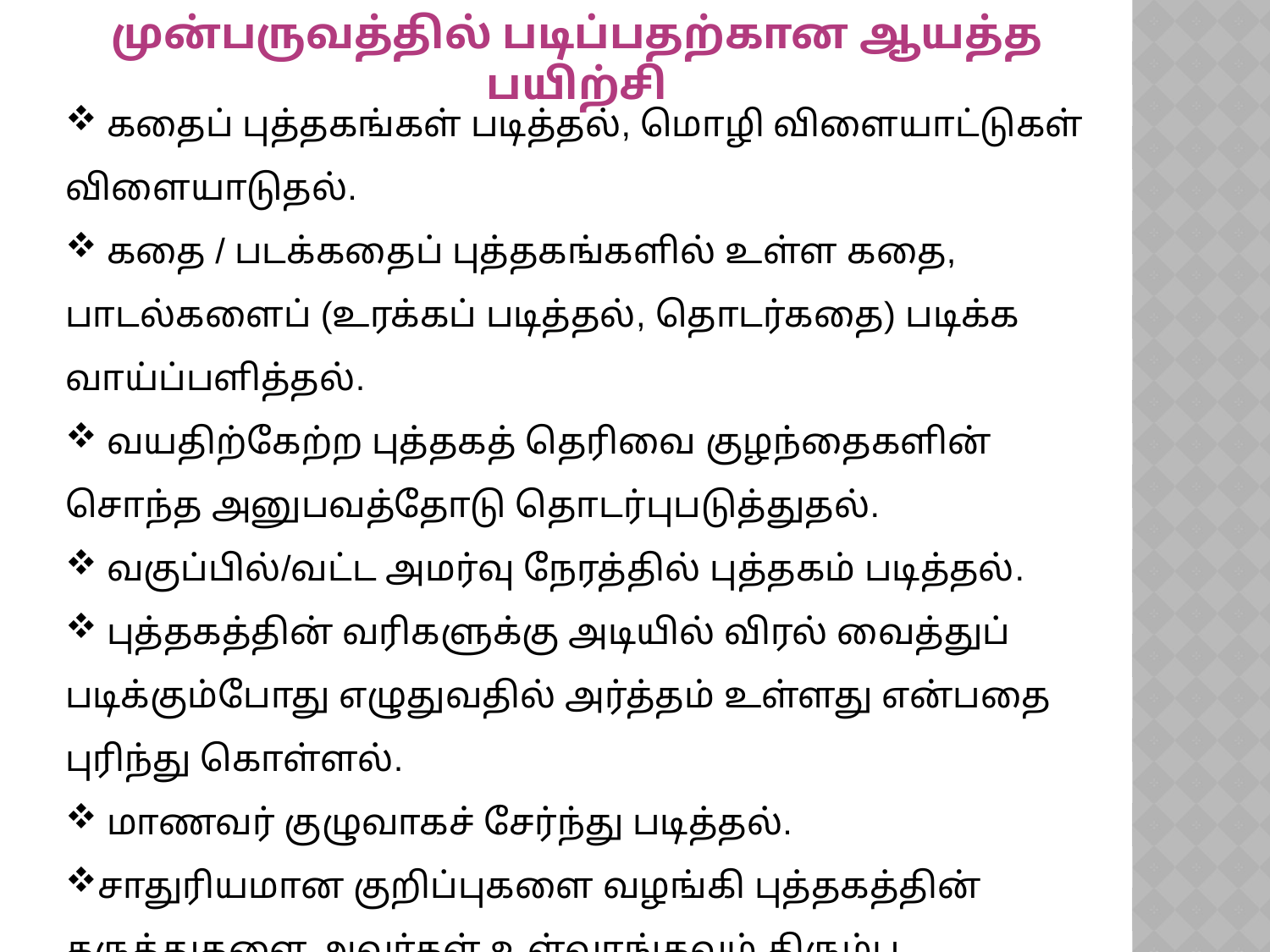

முன்பருவத்தில் படிப்பதற்கான ஆயத்த பயிற்சி
 கதைப் புத்தகங்கள் படித்தல், மொழி விளையாட்டுகள் விளையாடுதல்.
 கதை / படக்கதைப் புத்தகங்களில் உள்ள கதை, பாடல்களைப் (உரக்கப் படித்தல், தொடர்கதை) படிக்க வாய்ப்பளித்தல்.
 வயதிற்கேற்ற புத்தகத் தெரிவை குழந்தைகளின் சொந்த அனுபவத்தோடு தொடர்புபடுத்துதல்.
 வகுப்பில்/வட்ட அமர்வு நேரத்தில் புத்தகம் படித்தல்.
 புத்தகத்தின் வரிகளுக்கு அடியில் விரல் வைத்துப் படிக்கும்போது எழுதுவதில் அர்த்தம் உள்ளது என்பதை புரிந்து கொள்ளல்.
 மாணவர் குழுவாகச் சேர்ந்து படித்தல்.
சாதுரியமான குறிப்புகளை வழங்கி புத்தகத்தின் கருத்துகளை அவர்கள் உள்வாங்கவும் திரும்ப சொல்வதற்கு ஏற்பவும் செயல்படுதல்.